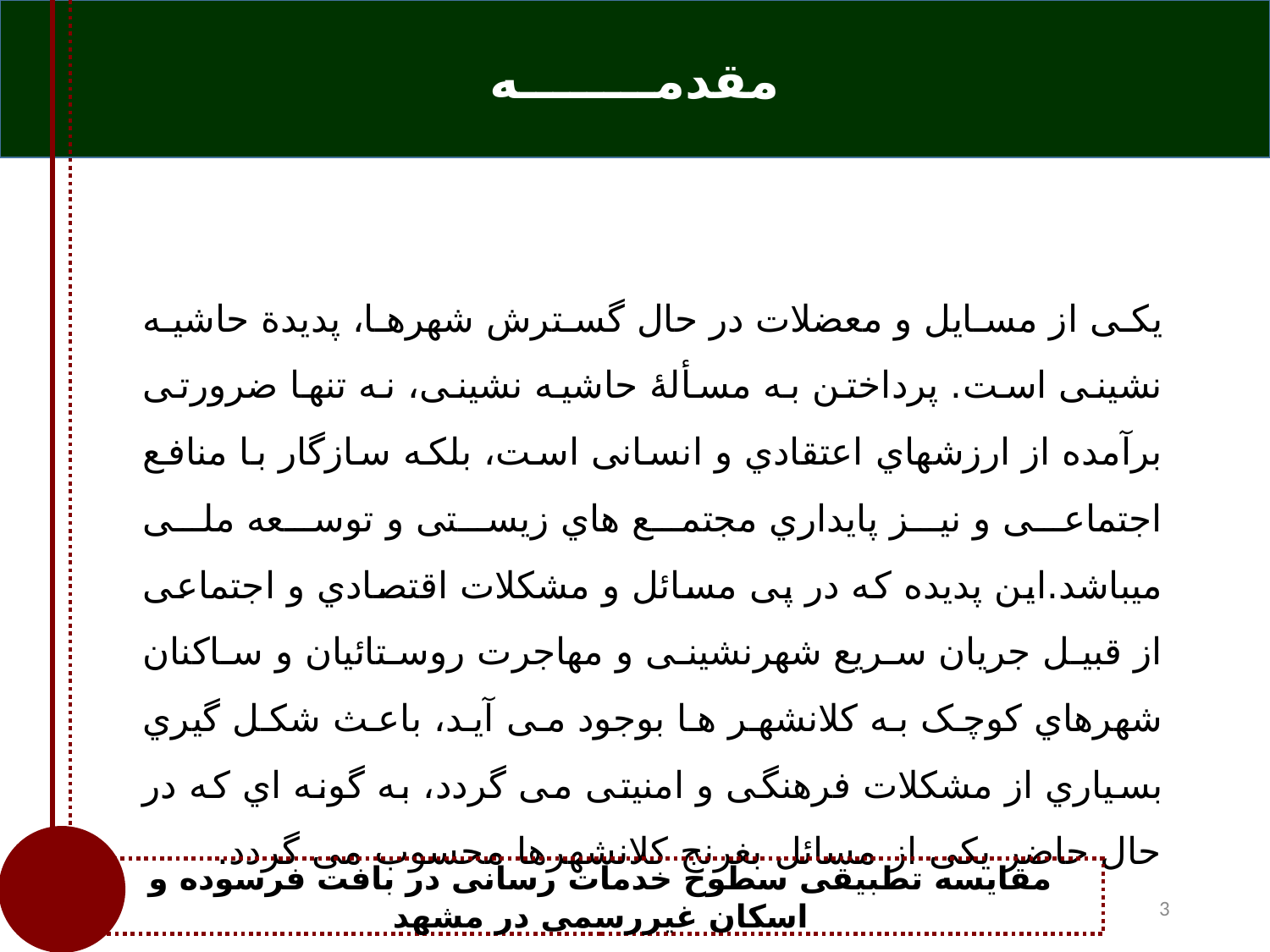

مقدمــــــــه
یکی از مسایل و معضلات در حال گسترش شهرها، پدیدة حاشیه نشینی است. پرداختن به مسألۀ حاشیه نشینی، نه تنها ضرورتی برآمده از ارزش­هاي اعتقادي و انسانی است، بلکه سازگار با منافع اجتماعی و نیز پایداري مجتمع هاي زیستی و توسعه ملی میباشد.این پدیده که در پی مسائل و مشکلات اقتصادي و اجتماعی از قبیل جریان سریع شهرنشینی و مهاجرت روستائیان و ساکنان شهرهاي کوچک به کلانشهر ها بوجود می آید، باعث شکل گیري بسیاري از مشکلات فرهنگی و امنیتی می گردد، به گونه اي که در حال حاضر یکی از مسائل بغرنج کلانشهرها محسوب می گردد.

مقایسه تطبیقی سطوح خدمات رسانی در بافت فرسوده و اسکان غیررسمی در مشهد
3